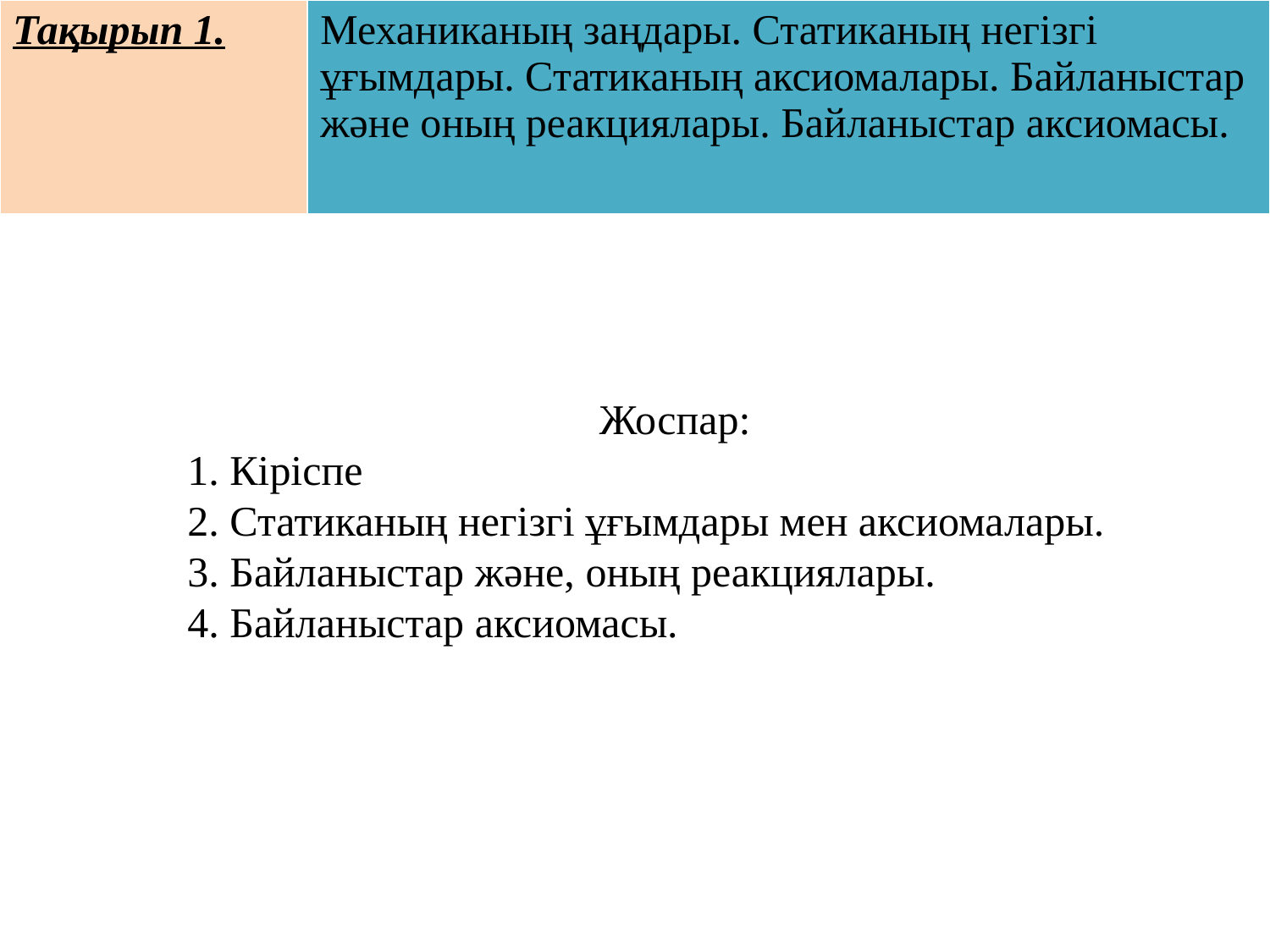

| Тақырып 1. | Механиканың заңдары. Статиканың негізгі ұғымдары. Статиканың аксиомалары. Байланыстар және оның реакциялары. Байланыстар аксиомасы. |
| --- | --- |
Жоспар:
1. Кіріспе
2. Статиканың негізгі ұғымдары мен аксиомалары.
3. Байланыстар және, оның реакциялары.
4. Байланыстар аксиомасы.